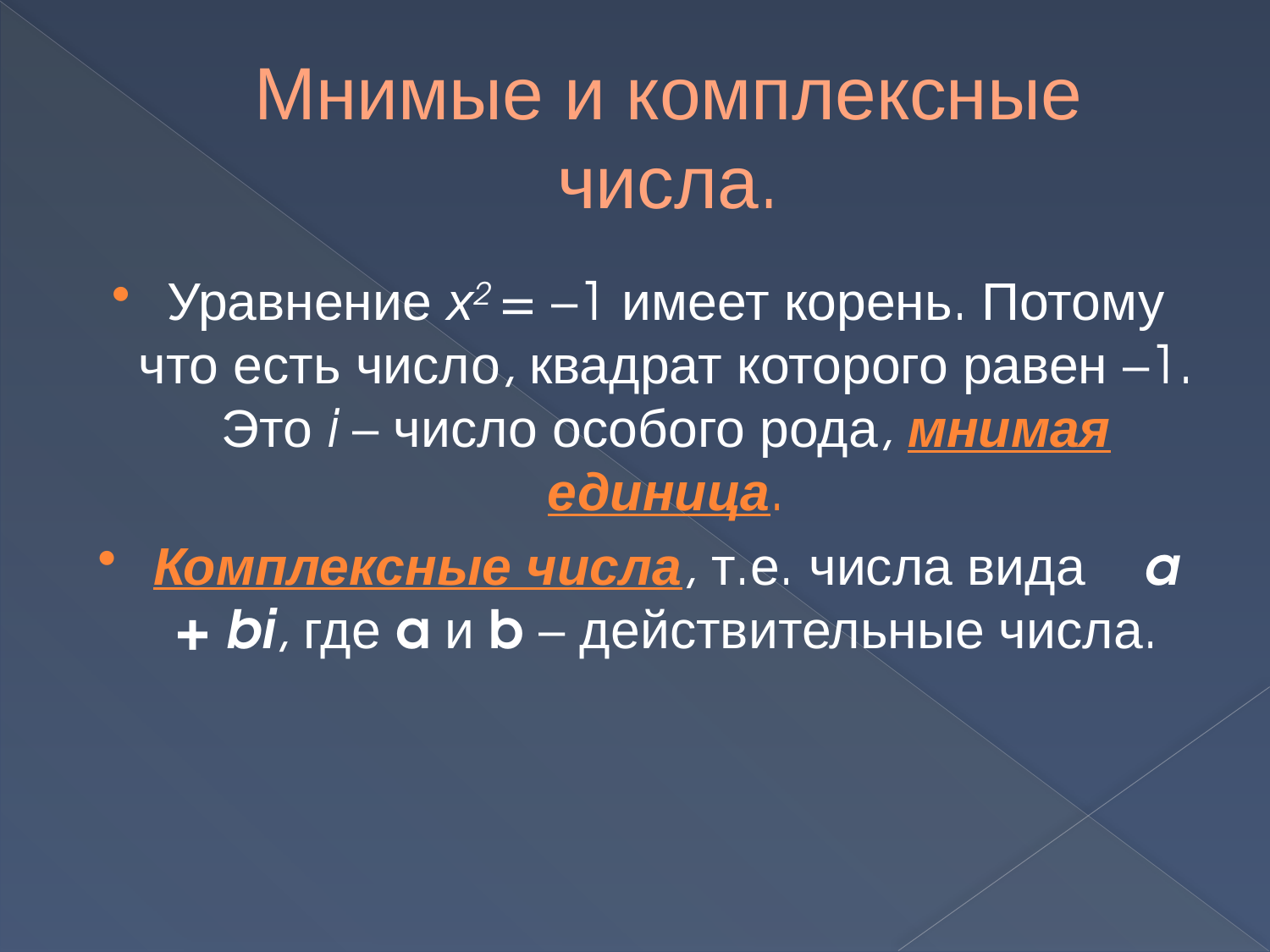

# Мнимые и комплексные числа.
Уравнение х2 = –1 имеет корень. Потому что есть число, квадрат которого равен –1. Это i – число особого рода, мнимая единица.
Комплексные числа, т.е. числа вида    a + bi, где a и b – действительные числа.